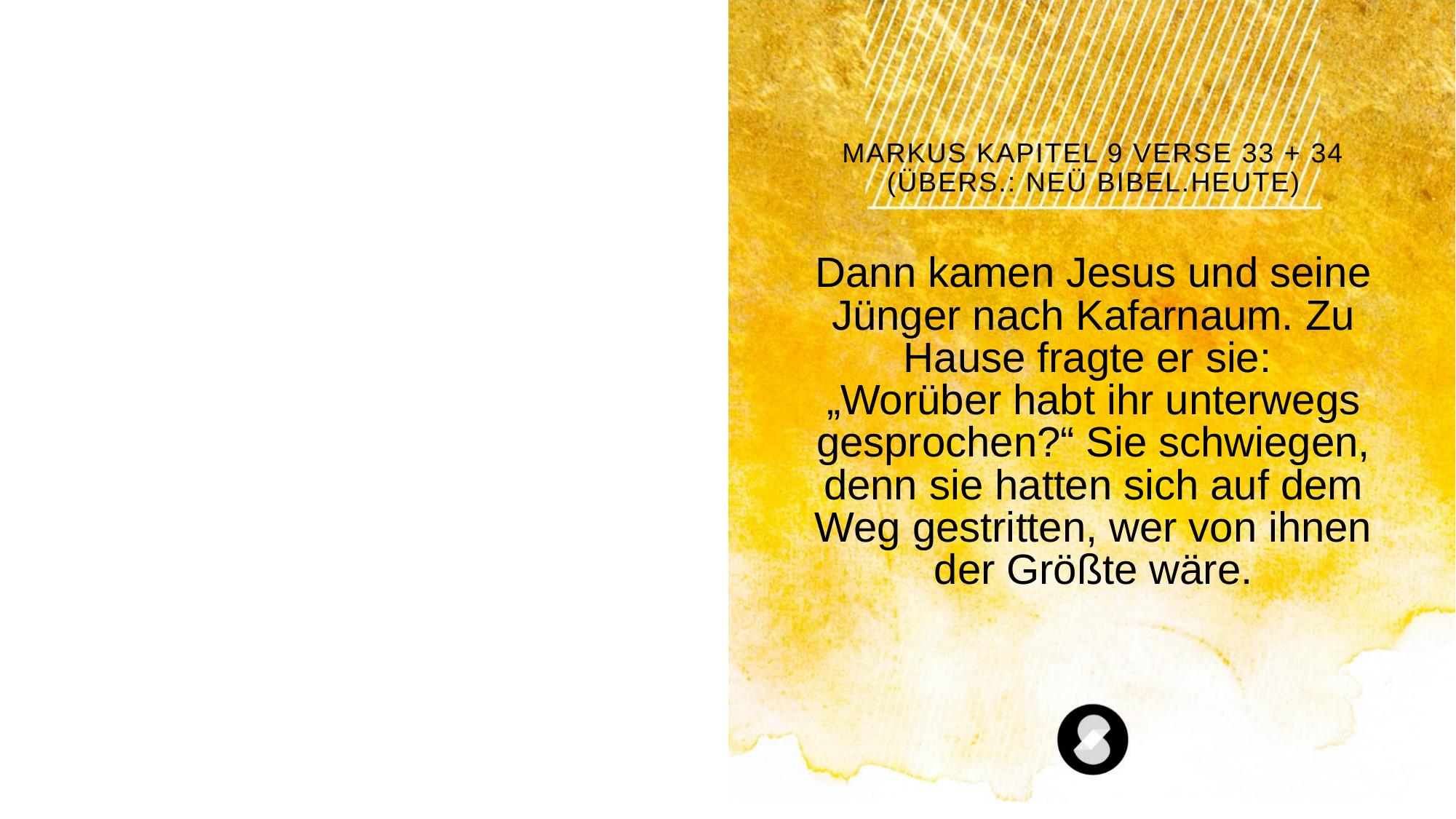

Markus Kapitel 9 Verse 33 + 34 (Übers.: NeÜ bibel.heute)
Dann kamen Jesus und seine Jünger nach Kafarnaum. Zu Hause fragte er sie:
„Worüber habt ihr unterwegs gesprochen?“ Sie schwiegen, denn sie hatten sich auf dem Weg gestritten, wer von ihnen der Größte wäre.